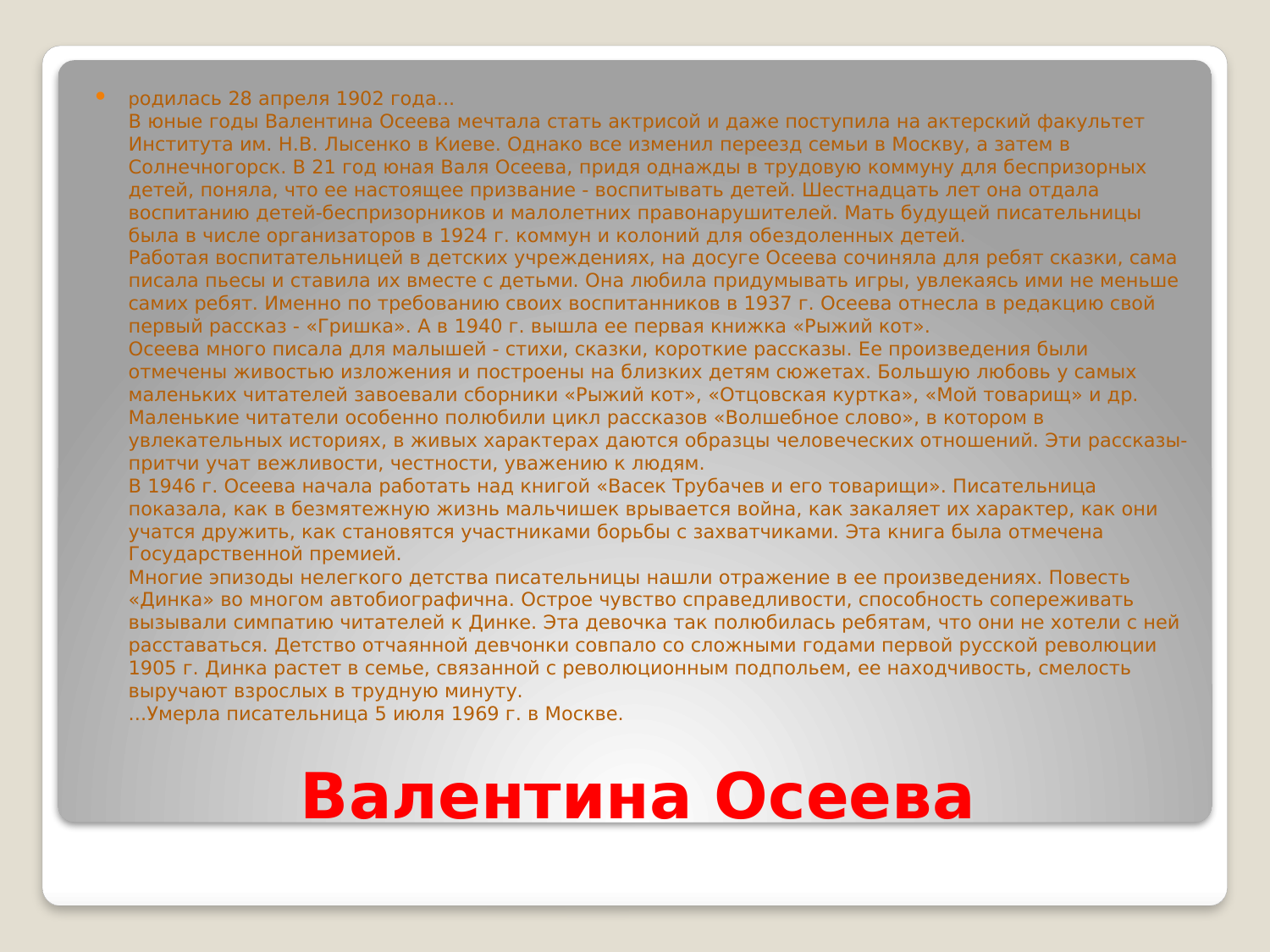

родилась 28 апреля 1902 года...
В юные годы Валентина Осеева мечтала стать актрисой и даже поступила на актерский факультет Института им. Н.В. Лысенко в Киеве. Однако все изменил переезд семьи в Москву, а затем в Солнечногорск. В 21 год юная Валя Осеева, придя однажды в трудовую коммуну для беспризорных детей, поняла, что ее настоящее призвание - воспитывать детей. Шестнадцать лет она отдала воспитанию детей-беспризорников и малолетних правонарушителей. Мать будущей писательницы была в числе организаторов в 1924 г. коммун и колоний для обездоленных детей.
Работая воспитательницей в детских учреждениях, на досуге Осеева сочиняла для ребят сказки, сама писала пьесы и ставила их вместе с детьми. Она любила придумывать игры, увлекаясь ими не меньше самих ребят. Именно по требованию своих воспитанников в 1937 г. Осеева отнесла в редакцию свой первый рассказ - «Гришка». А в 1940 г. вышла ее первая книжка «Рыжий кот».
Осеева много писала для малышей - стихи, сказки, короткие рассказы. Ее произведения были отмечены живостью изложения и построены на близких детям сюжетах. Большую любовь у самых маленьких читателей завоевали сборники «Рыжий кот», «Отцовская куртка», «Мой товарищ» и др. Маленькие читатели особенно полюбили цикл рассказов «Волшебное слово», в котором в увлекательных историях, в живых характерах даются образцы человеческих отношений. Эти рассказы-притчи учат вежливости, честности, уважению к людям.
В 1946 г. Осеева начала работать над книгой «Васек Трубачев и его товарищи». Писательница показала, как в безмятежную жизнь мальчишек врывается война, как закаляет их характер, как они учатся дружить, как становятся участниками борьбы с захватчиками. Эта книга была отмечена Государственной премией.
Многие эпизоды нелегкого детства писательницы нашли отражение в ее произведениях. Повесть «Динка» во многом автобиографична. Острое чувство справедливости, способность сопереживать вызывали симпатию читателей к Динке. Эта девочка так полюбилась ребятам, что они не хотели с ней расставаться. Детство отчаянной девчонки совпало со сложными годами первой русской революции 1905 г. Динка растет в семье, связанной с революционным подпольем, ее находчивость, смелость выручают взрослых в трудную минуту.
...Умерла писательница 5 июля 1969 г. в Москве.
# Валентина Осеева